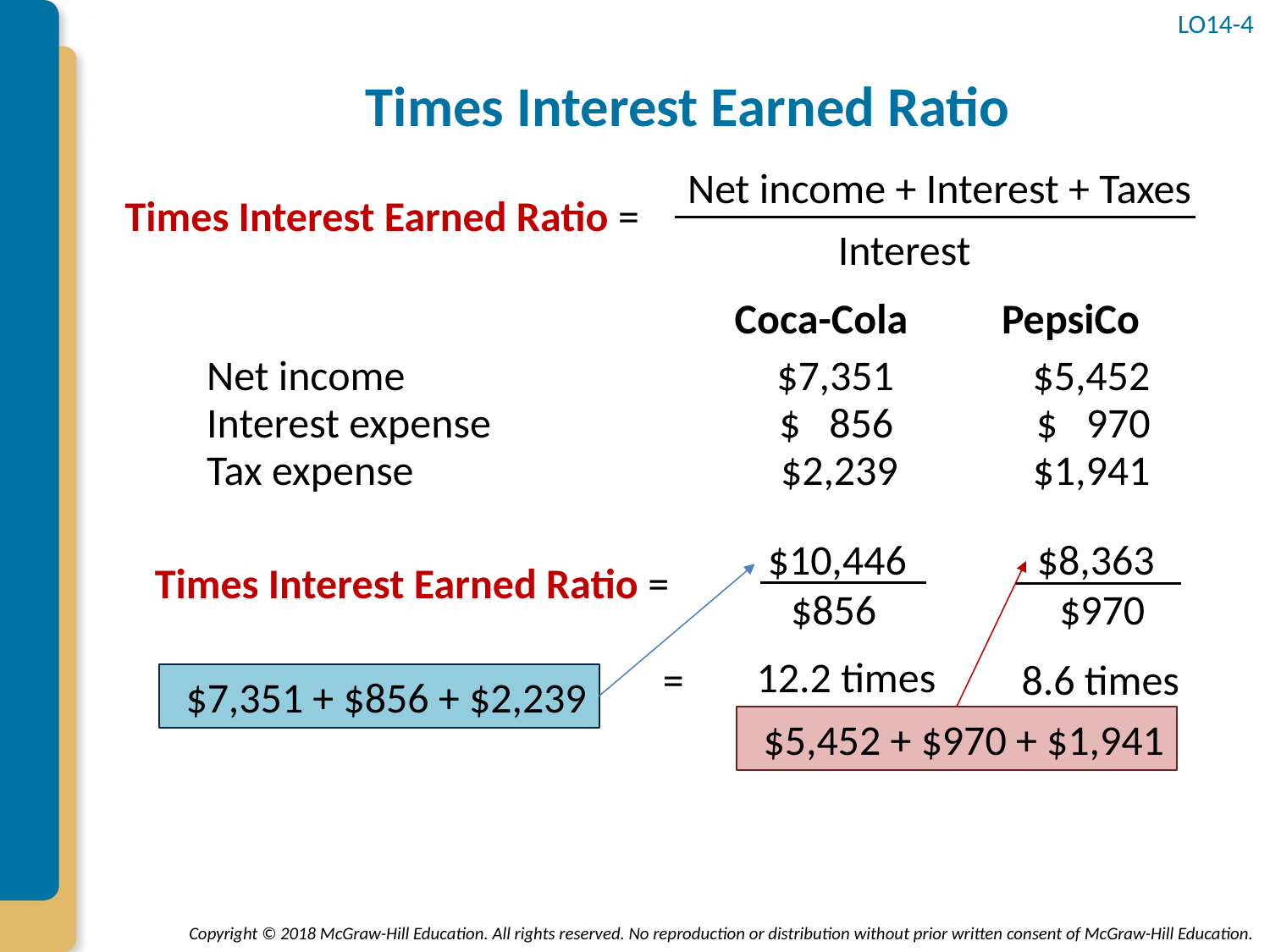

# Times Interest Earned Ratio
LO14-4
Net income + Interest + Taxes
Times Interest Earned Ratio =
Interest
Coca-Cola
PepsiCo
Net income
$7,351
$5,452
Interest expense
$   856
$   970
Tax expense
$2,239
$1,941
$10,446
$8,363
Times Interest Earned Ratio =
$856
$970
12.2 times
=
8.6 times
$7,351 + $856 + $2,239
$5,452 + $970 + $1,941